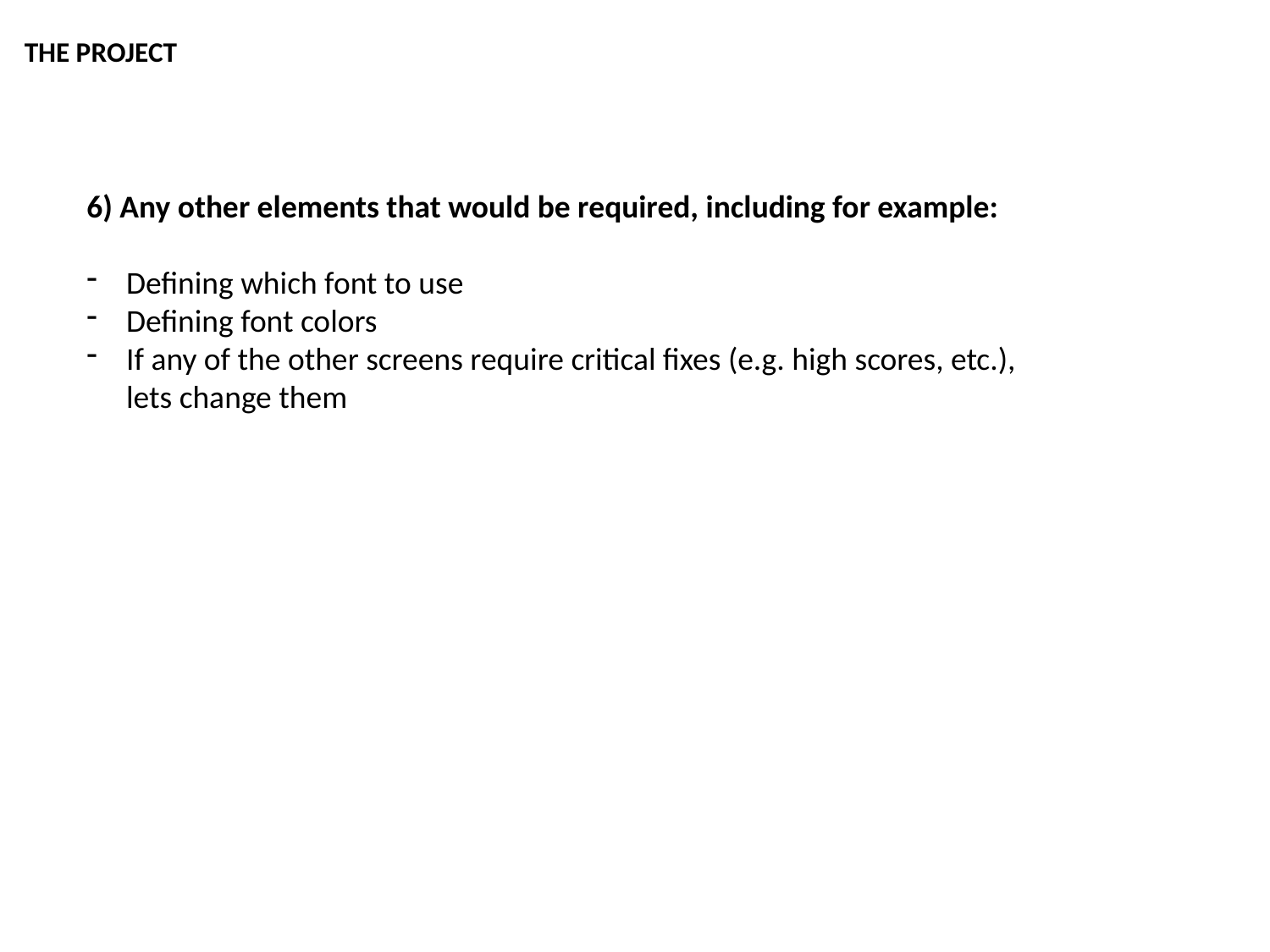

THE PROJECT
6) Any other elements that would be required, including for example:

Defining which font to use
Defining font colors
If any of the other screens require critical fixes (e.g. high scores, etc.), lets change them